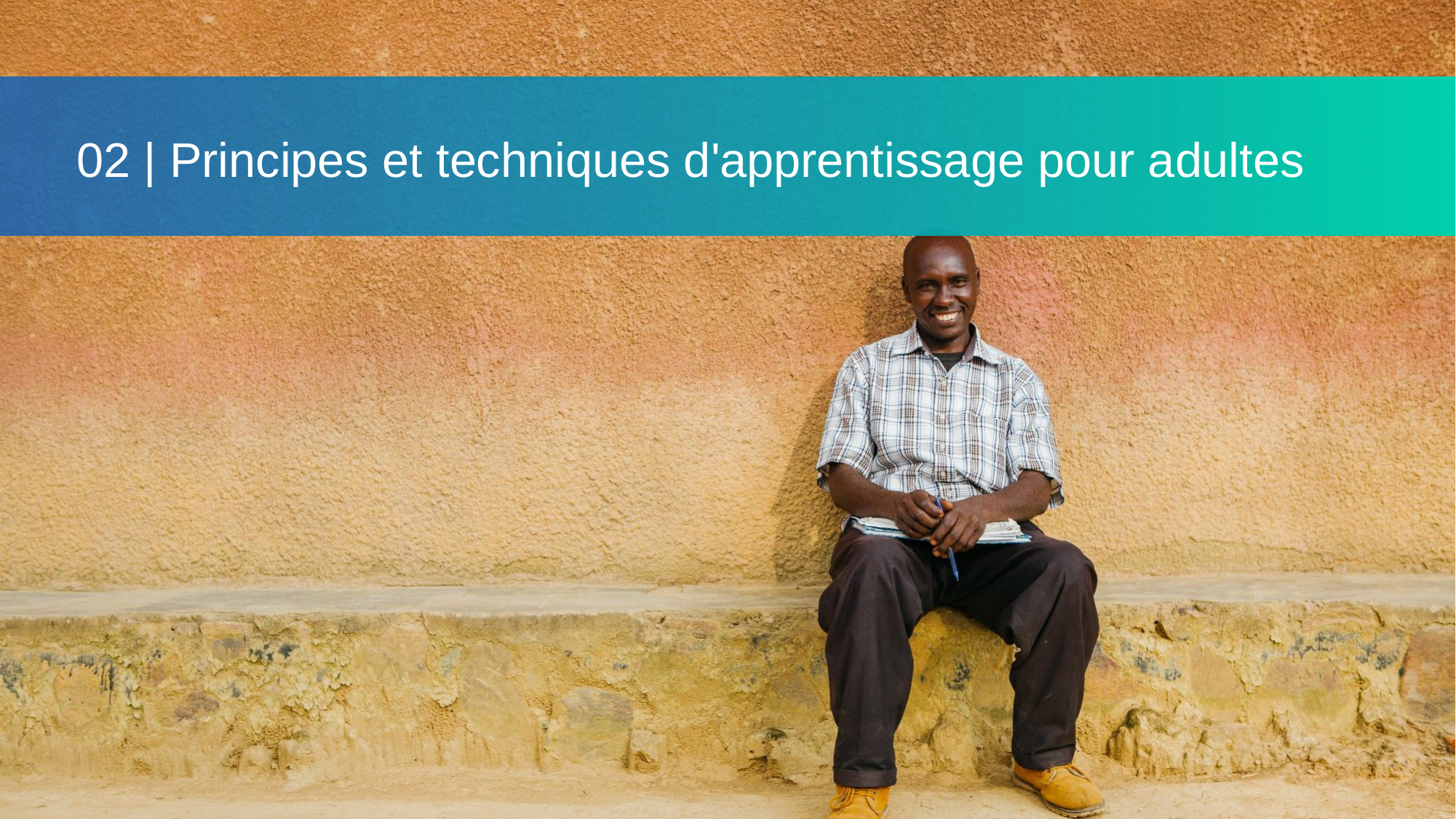

02 | Principes et techniques d'apprentissage pour adultes